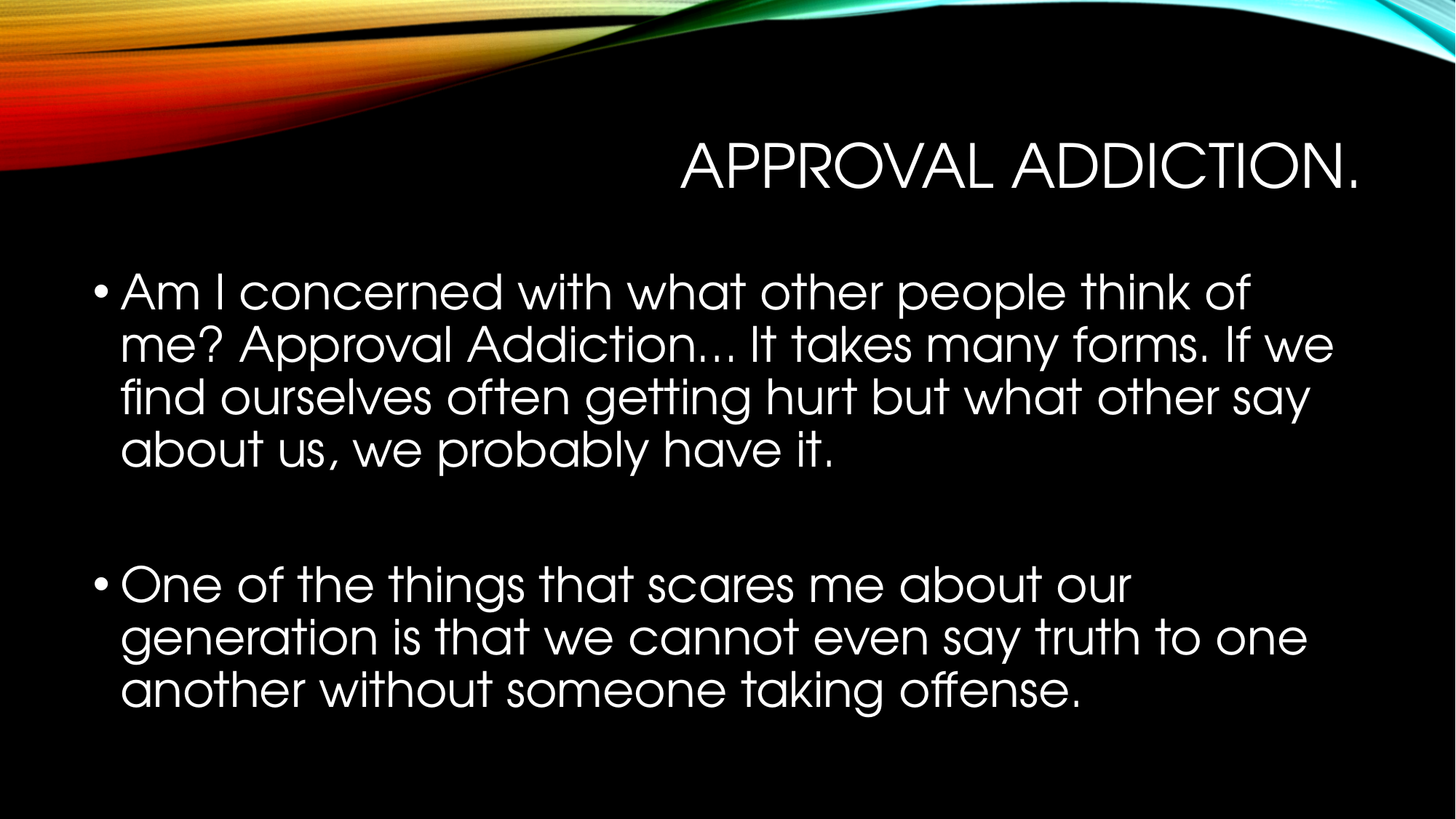

# APPROVAL ADDICTION.
Am I concerned with what other people think of me? Approval Addiction… It takes many forms. If we find ourselves often getting hurt but what other say about us, we probably have it.

One of the things that scares me about our generation is that we cannot even say truth to one another without someone taking offense.